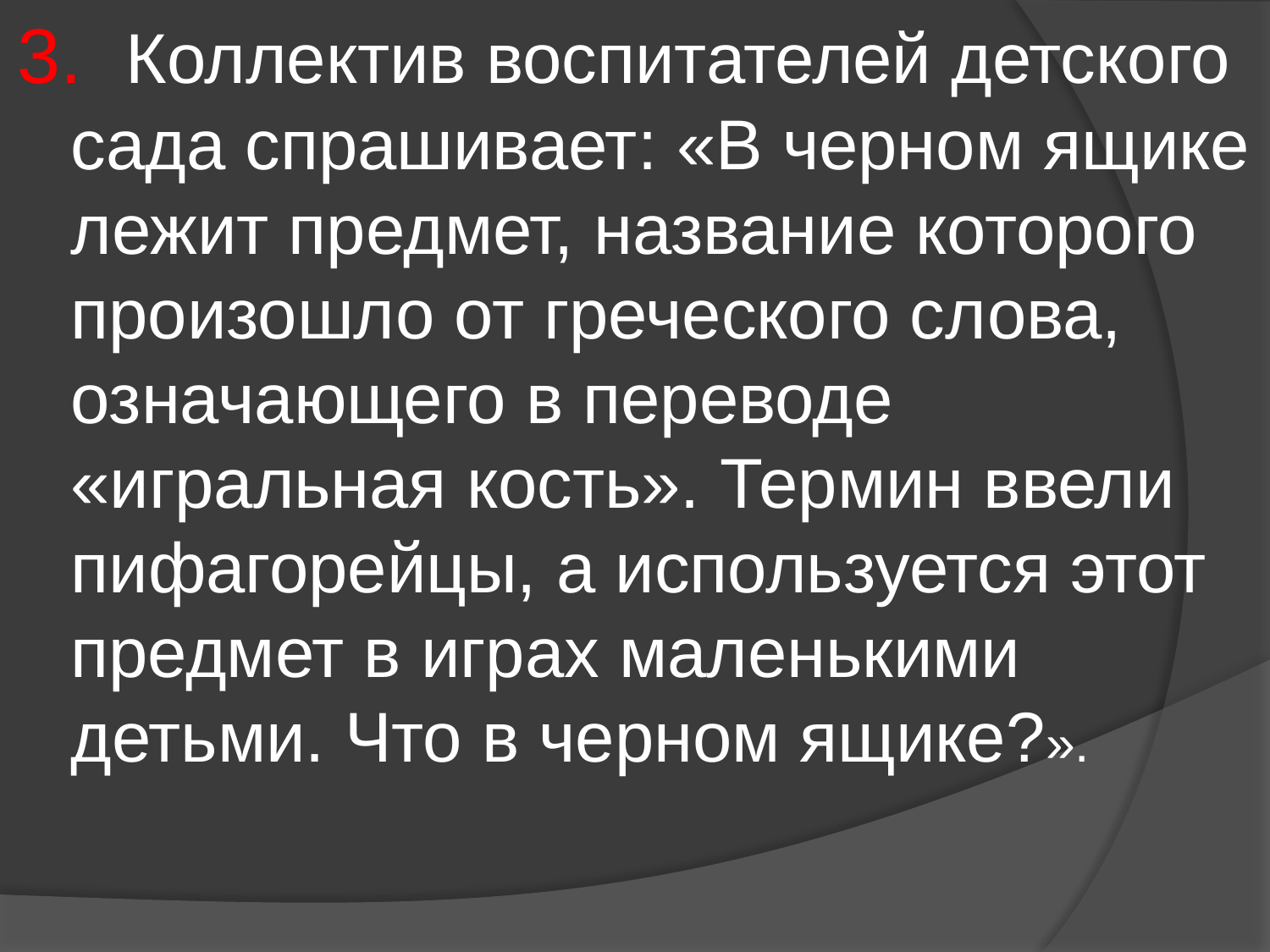

3.   Коллектив воспитателей детского сада спрашивает: «В черном ящике лежит предмет, название которого произошло от греческого слова, означающего в переводе «игральная кость». Термин ввели пифагорейцы, а используется этот предмет в играх маленькими детьми. Что в черном ящике?».